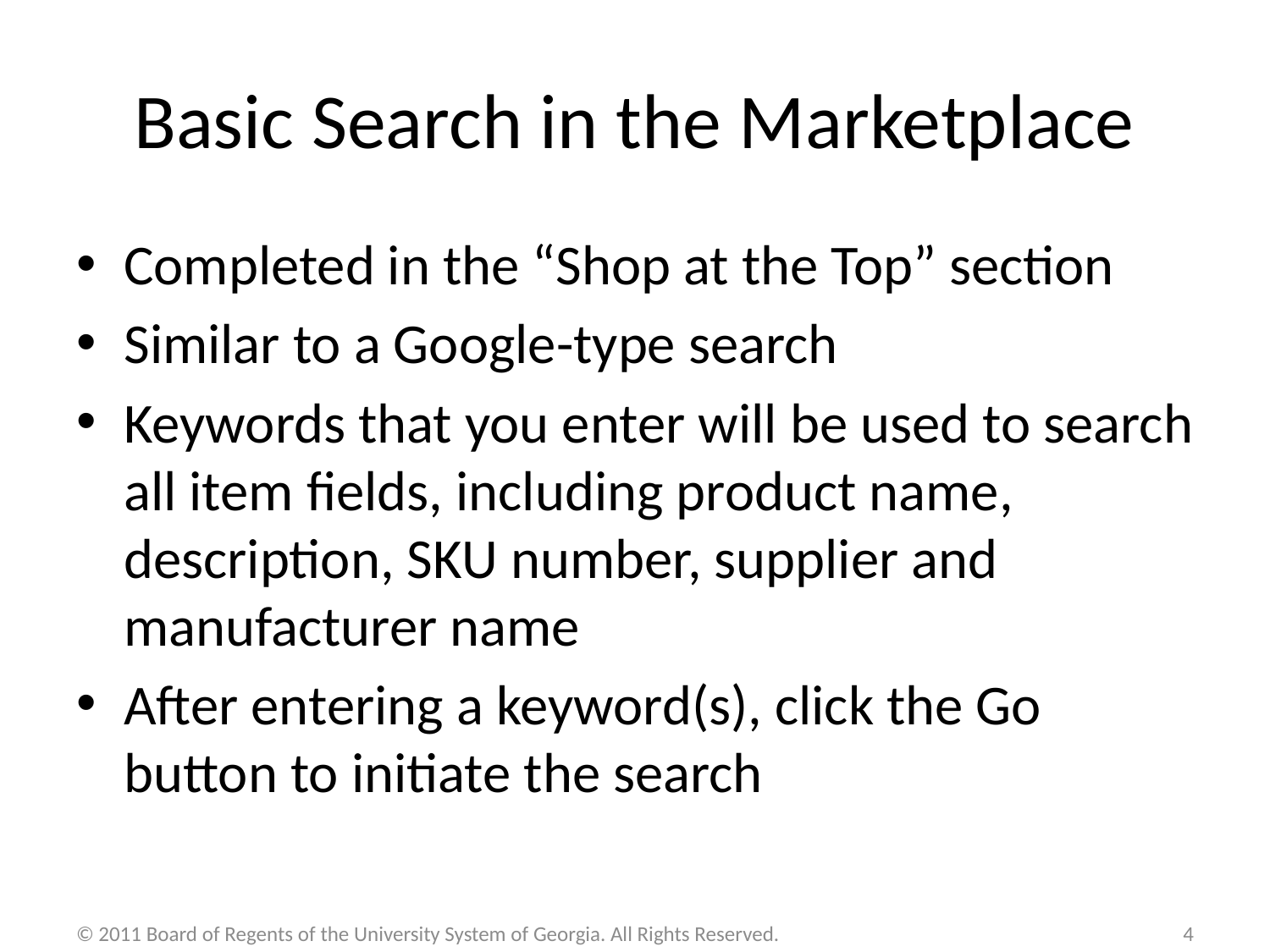

# Basic Search in the Marketplace
Completed in the “Shop at the Top” section
Similar to a Google-type search
Keywords that you enter will be used to search all item fields, including product name, description, SKU number, supplier and manufacturer name
After entering a keyword(s), click the Go button to initiate the search
© 2011 Board of Regents of the University System of Georgia. All Rights Reserved.
4